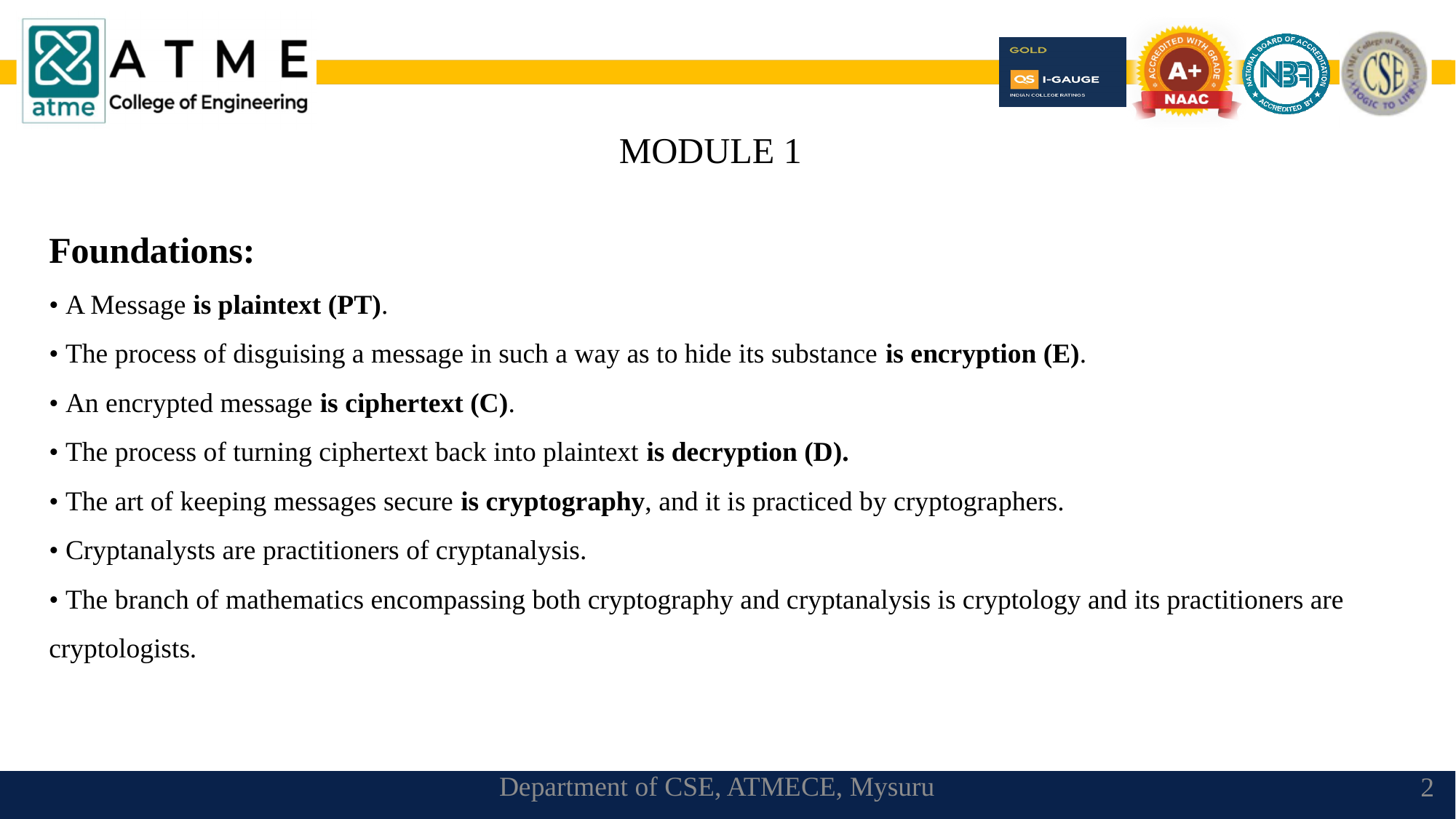

MODULE 1
Foundations:
• A Message is plaintext (PT).
• The process of disguising a message in such a way as to hide its substance is encryption (E).
• An encrypted message is ciphertext (C).
• The process of turning ciphertext back into plaintext is decryption (D).
• The art of keeping messages secure is cryptography, and it is practiced by cryptographers.
• Cryptanalysts are practitioners of cryptanalysis.
• The branch of mathematics encompassing both cryptography and cryptanalysis is cryptology and its practitioners are cryptologists.
Department of CSE, ATMECE, Mysuru
2